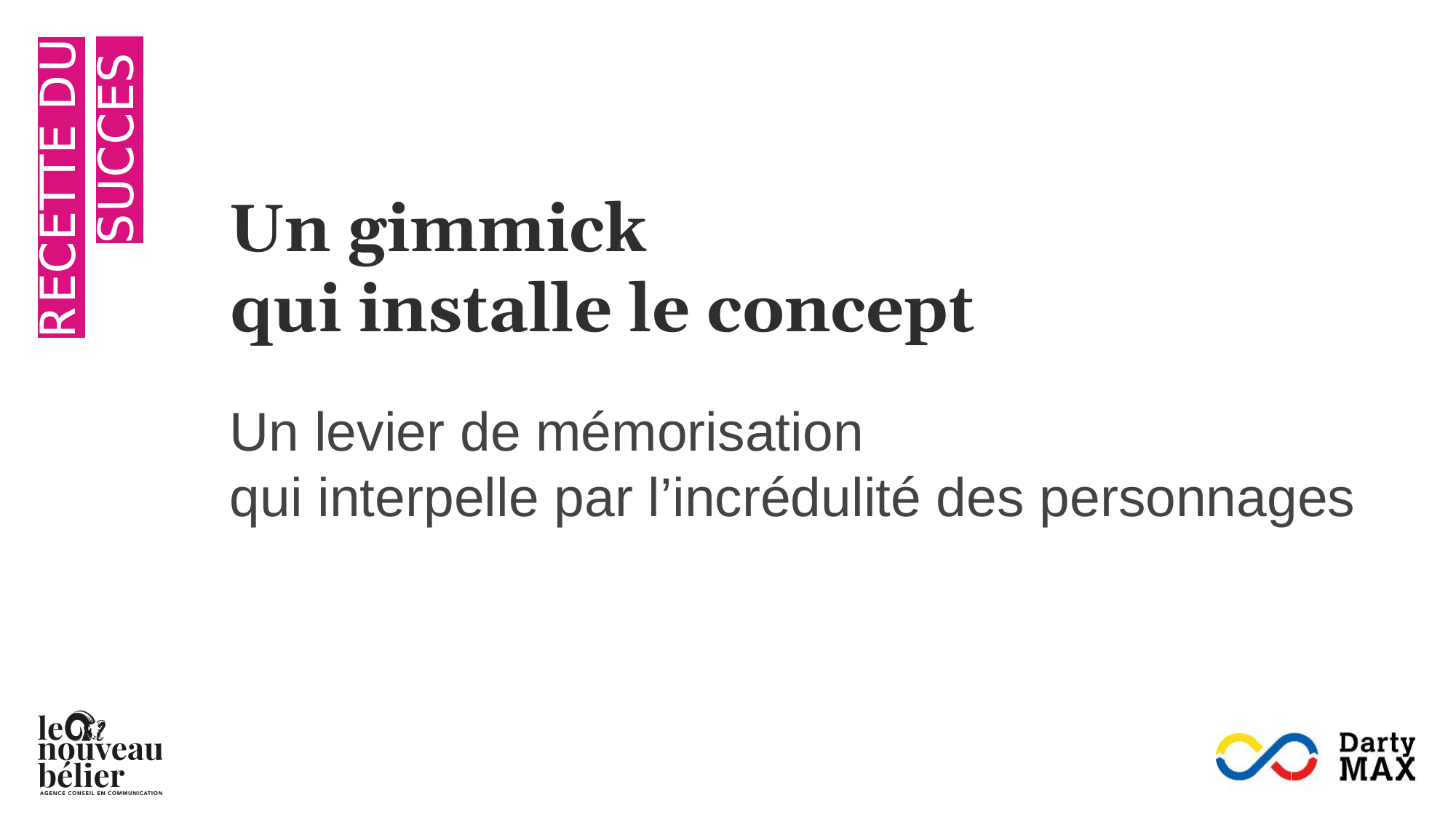

Un gimmick
qui installe le concept

RECETTE DU SUCCES
Un levier de mémorisation
qui interpelle par l’incrédulité des personnages